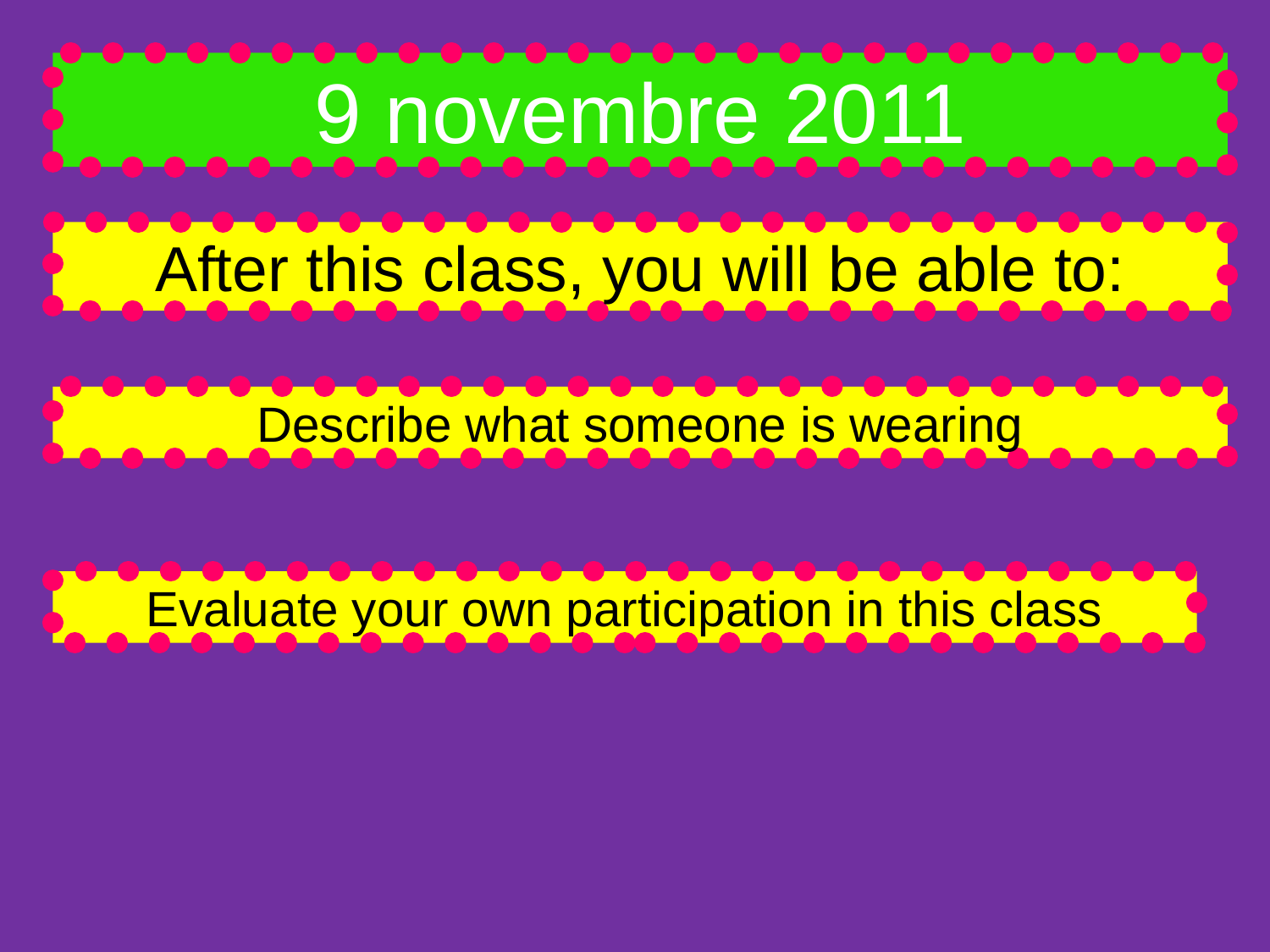

9 novembre 2011
After this class, you will be able to:
Describe what someone is wearing
Evaluate your own participation in this class